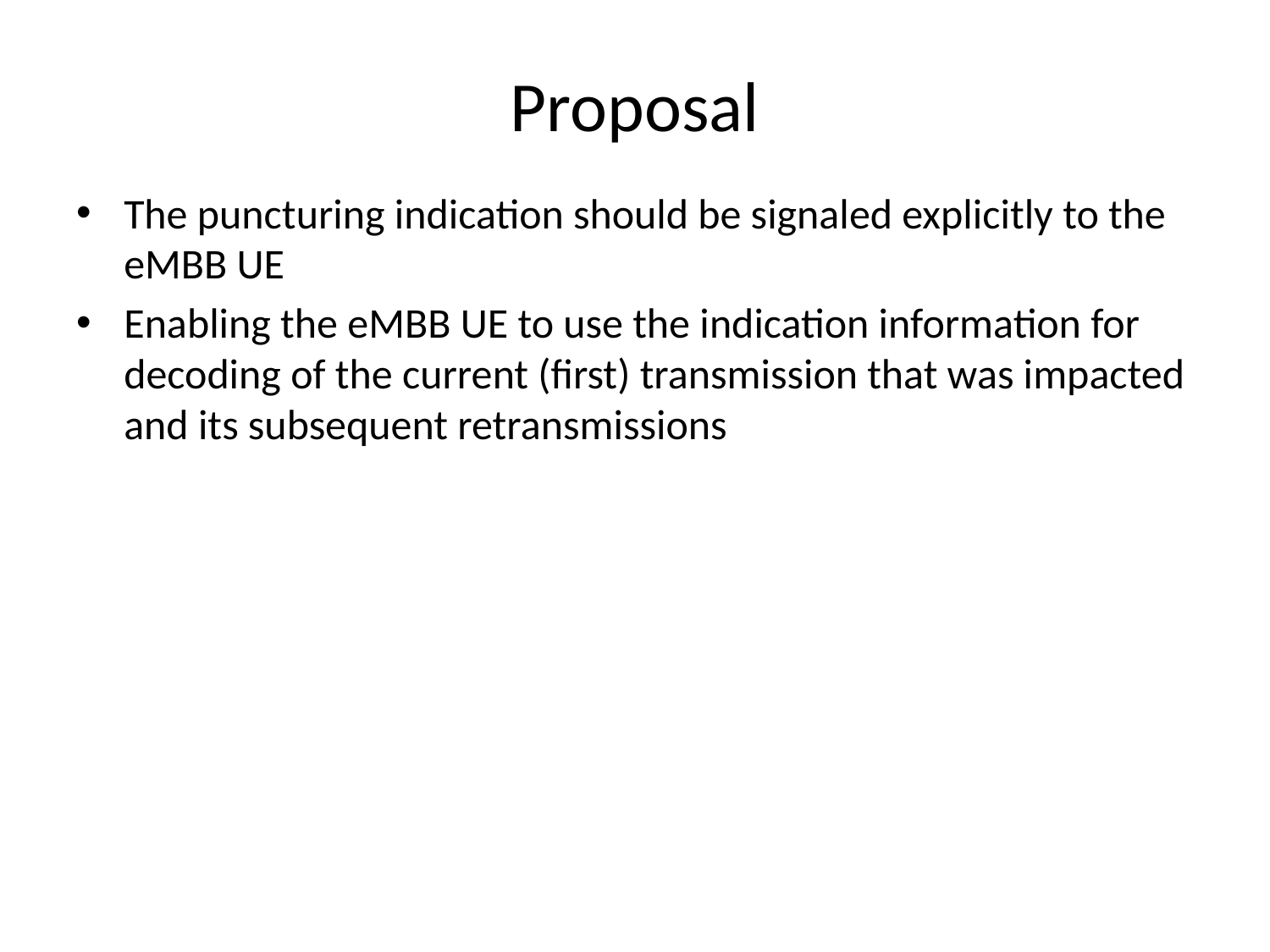

# Proposal
The puncturing indication should be signaled explicitly to the eMBB UE
Enabling the eMBB UE to use the indication information for decoding of the current (first) transmission that was impacted and its subsequent retransmissions